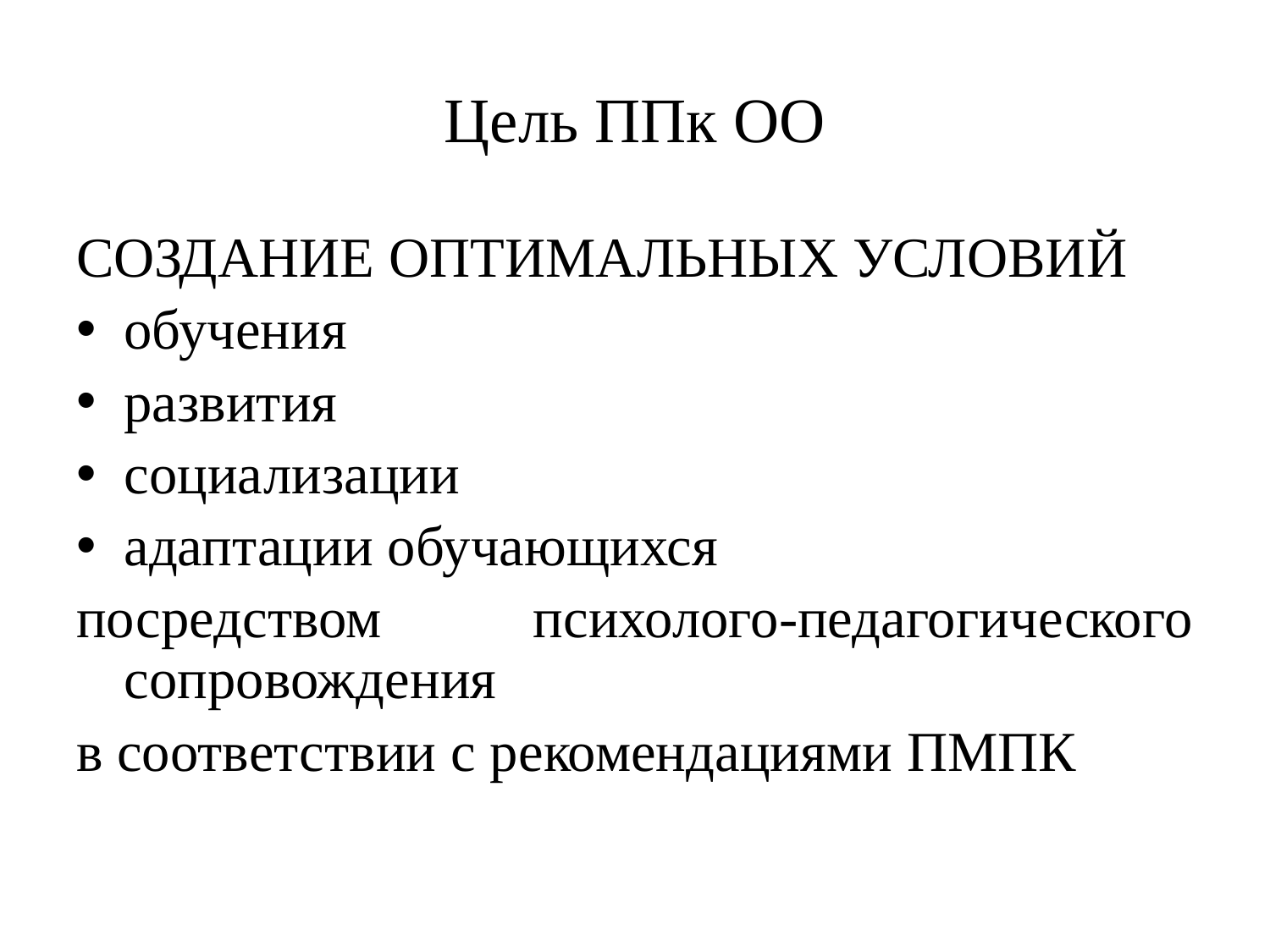

# Цель ППк ОО
СОЗДАНИЕ ОПТИМАЛЬНЫХ УСЛОВИЙ
обучения
развития
социализации
адаптации обучающихся
посредством психолого-педагогического сопровождения
в соответствии с рекомендациями ПМПК